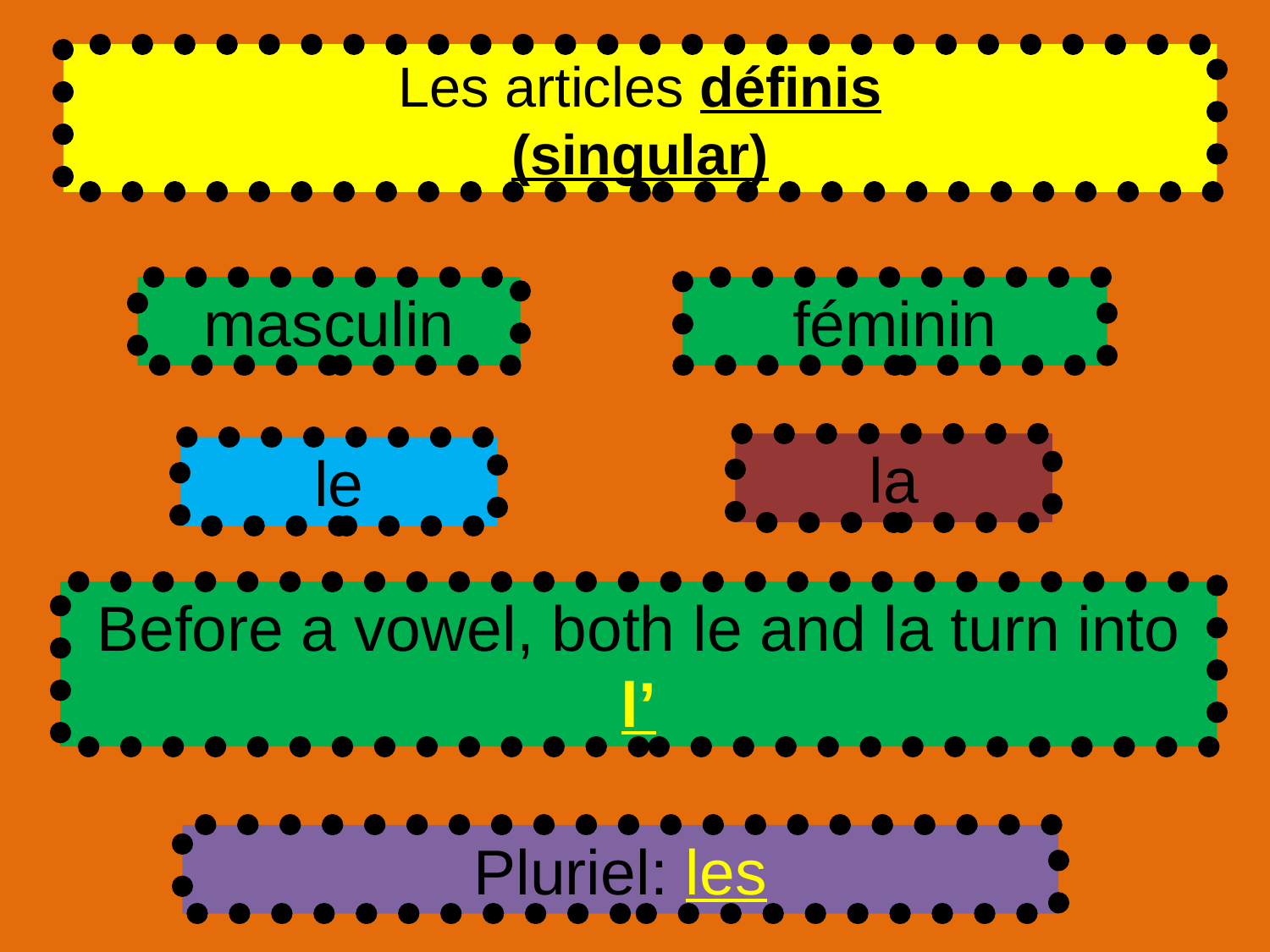

Les articles définis
(singular)
féminin
masculin
la
le
Before a vowel, both le and la turn into l’
Pluriel: les